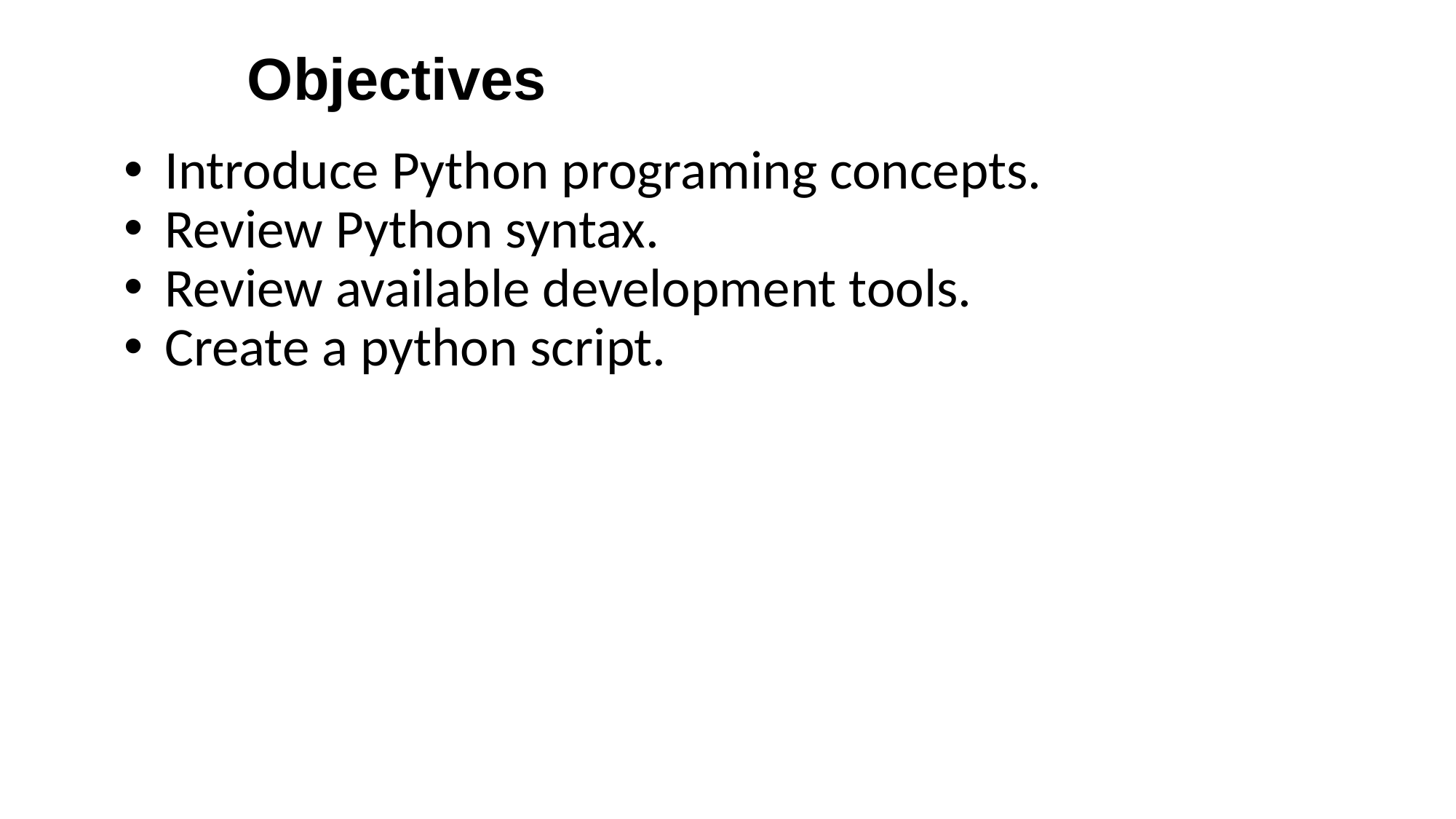

# Objectives
Introduce Python programing concepts.
Review Python syntax.
Review available development tools.
Create a python script.